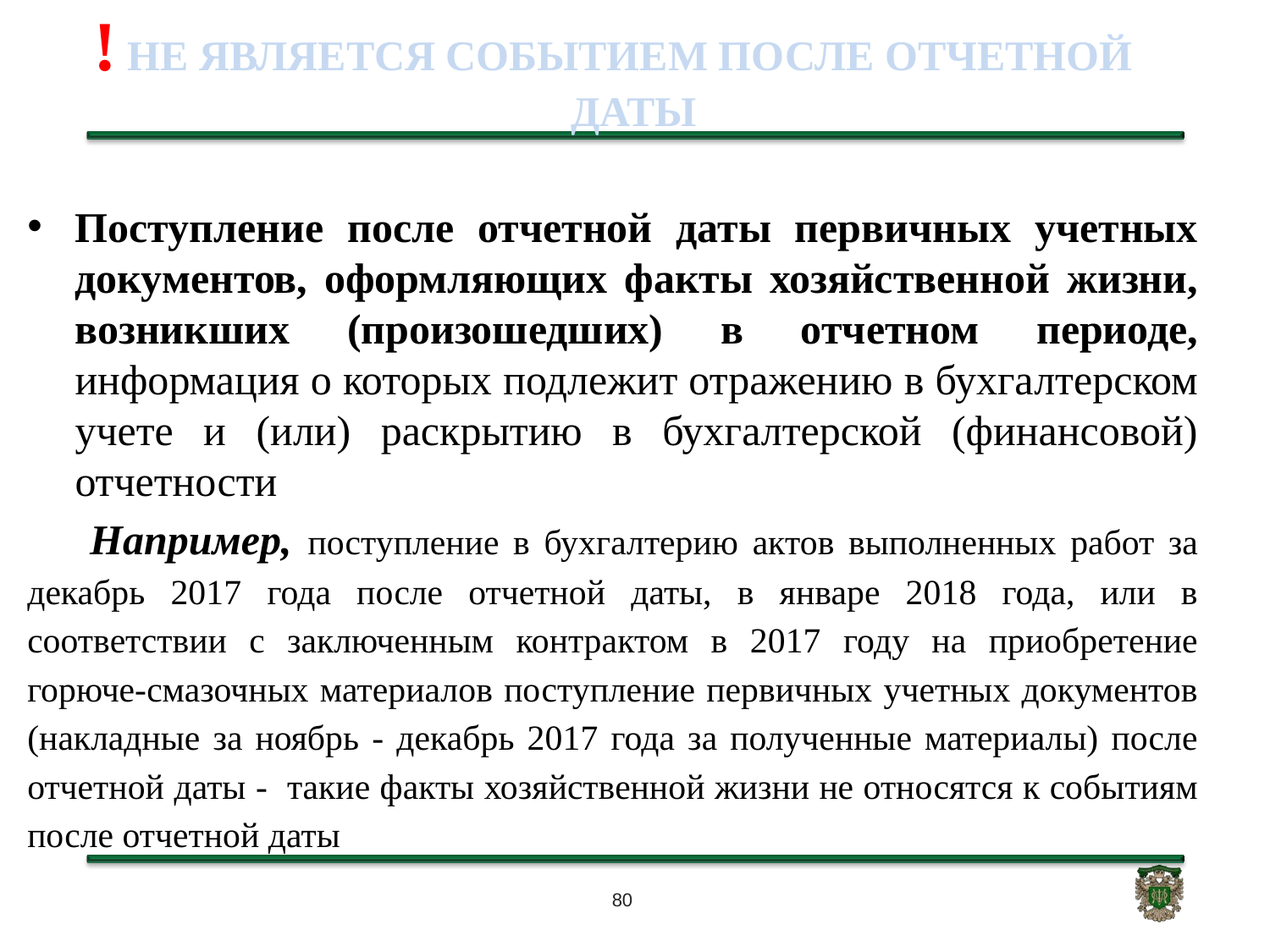

# ! НЕ ЯВЛЯЕТСЯ СОБЫТИЕМ ПОСЛЕ ОТЧЕТНОЙ ДАТЫ

Поступление после отчетной даты первичных учетных документов, оформляющих факты хозяйственной жизни, возникших (произошедших) в отчетном периоде, информация о которых подлежит отражению в бухгалтерском учете и (или) раскрытию в бухгалтерской (финансовой) отчетности
Например, поступление в бухгалтерию актов выполненных работ за декабрь 2017 года после отчетной даты, в январе 2018 года, или в соответствии с заключенным контрактом в 2017 году на приобретение горюче-смазочных материалов поступление первичных учетных документов (накладные за ноябрь - декабрь 2017 года за полученные материалы) после отчетной даты -  такие факты хозяйственной жизни не относятся к событиям после отчетной даты

,

.
80